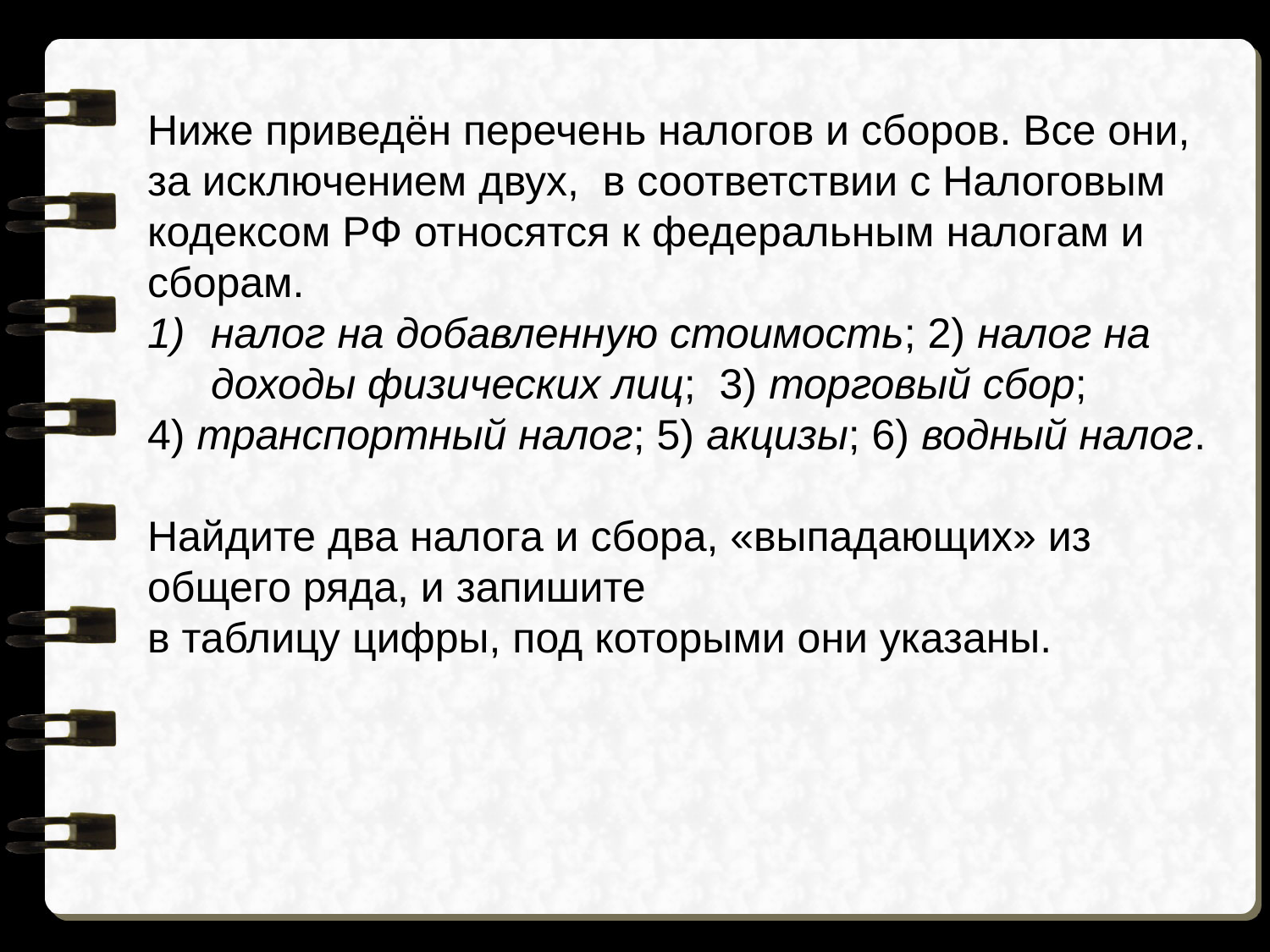

Ниже приведён перечень налогов и сборов. Все они, за исключением двух,  в соответствии с Налоговым кодексом РФ относятся к федеральным налогам и сборам.
налог на добавленную стоимость; 2) налог на доходы физических лиц;  3) торговый сбор;
4) транспортный налог; 5) акцизы; 6) водный налог.

Найдите два налога и сбора, «выпадающих» из общего ряда, и запишите
в таблицу цифры, под которыми они указаны.